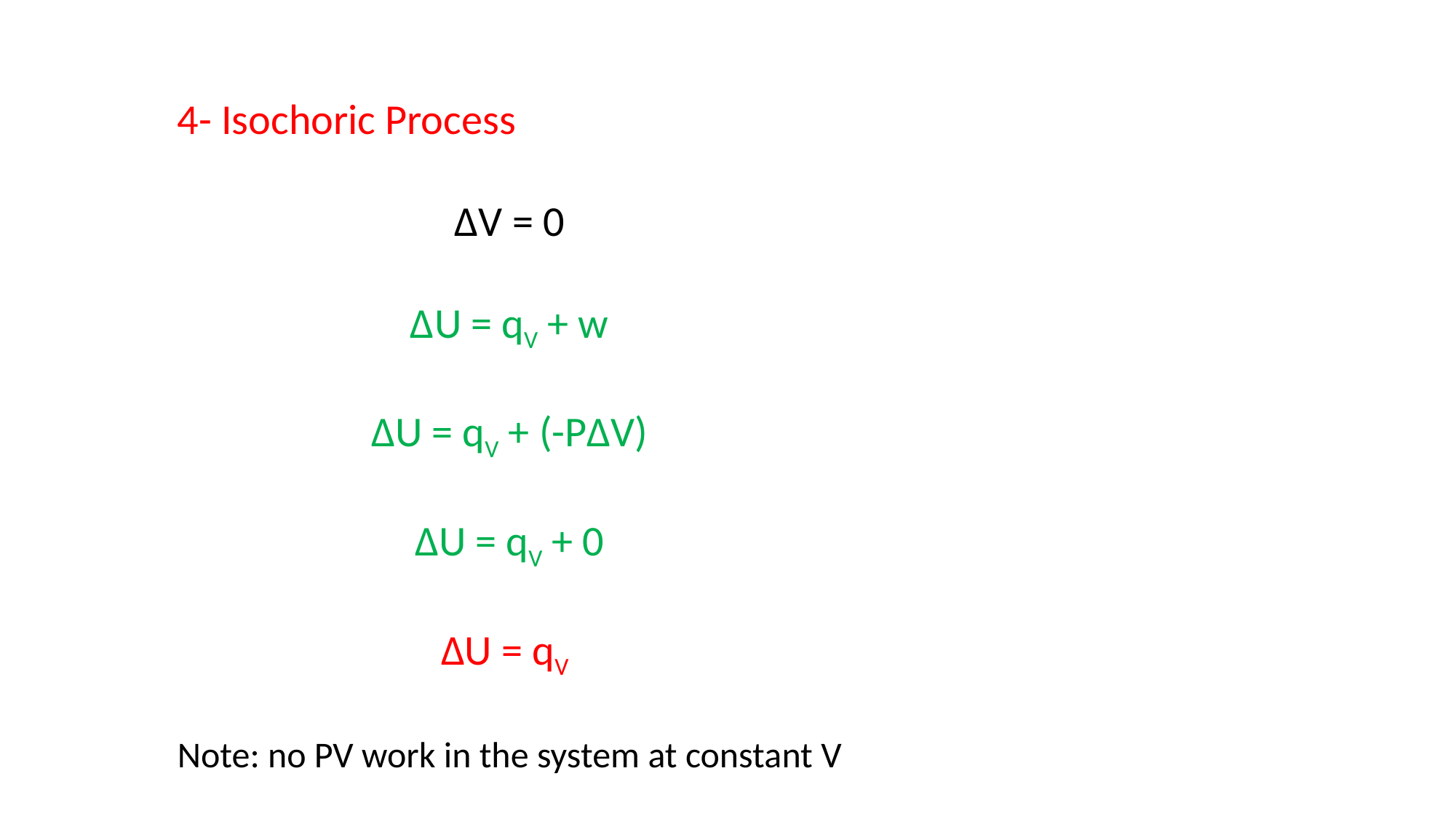

4- Isochoric Process

∆V = 0

∆U = qV + w

∆U = qV + (-P∆V)

∆U = qV + 0

∆U = qV

Note: no PV work in the system at constant V